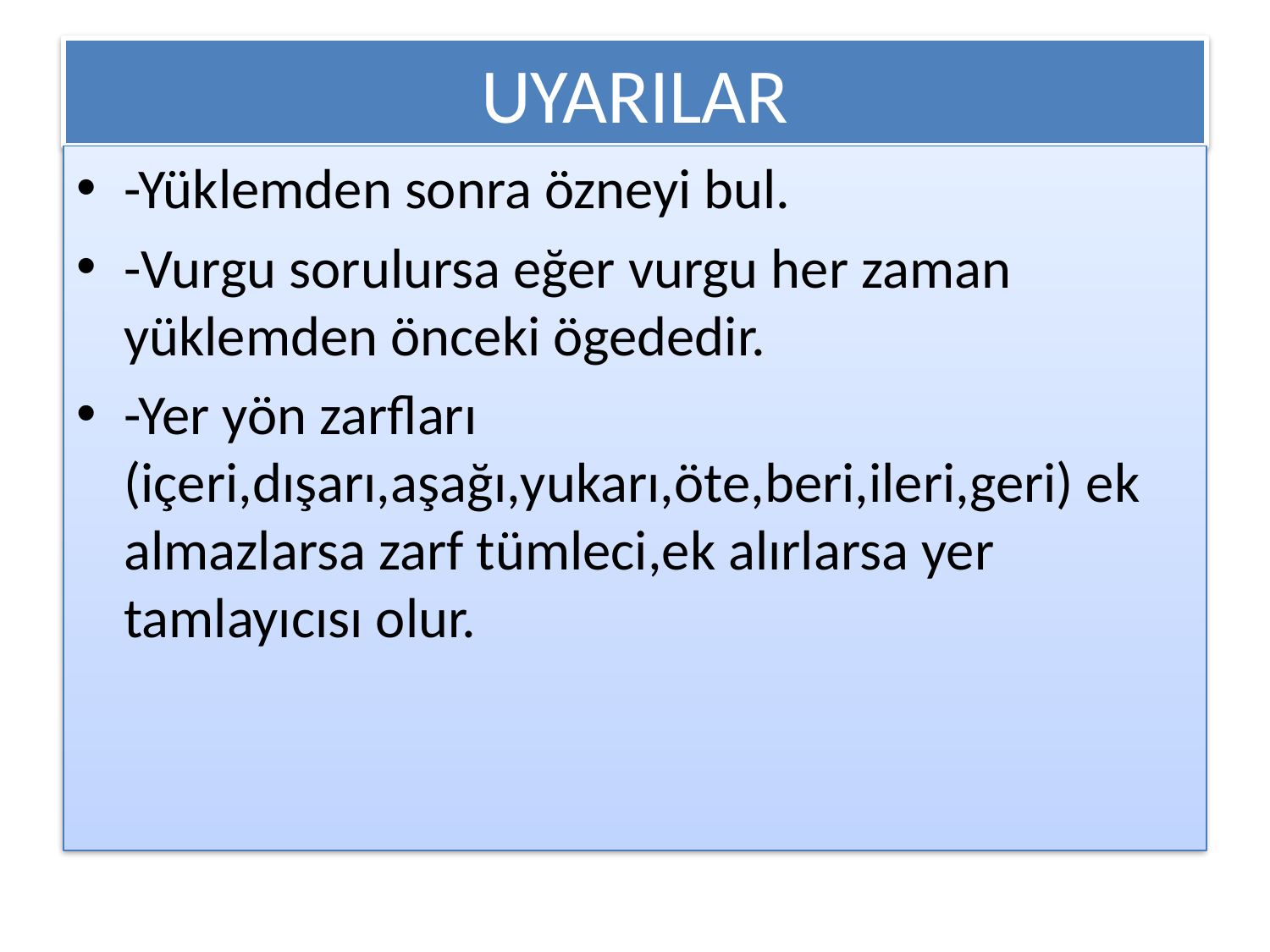

# UYARILAR
-Yüklemden sonra özneyi bul.
-Vurgu sorulursa eğer vurgu her zaman yüklemden önceki ögededir.
-Yer yön zarfları (içeri,dışarı,aşağı,yukarı,öte,beri,ileri,geri) ek almazlarsa zarf tümleci,ek alırlarsa yer tamlayıcısı olur.